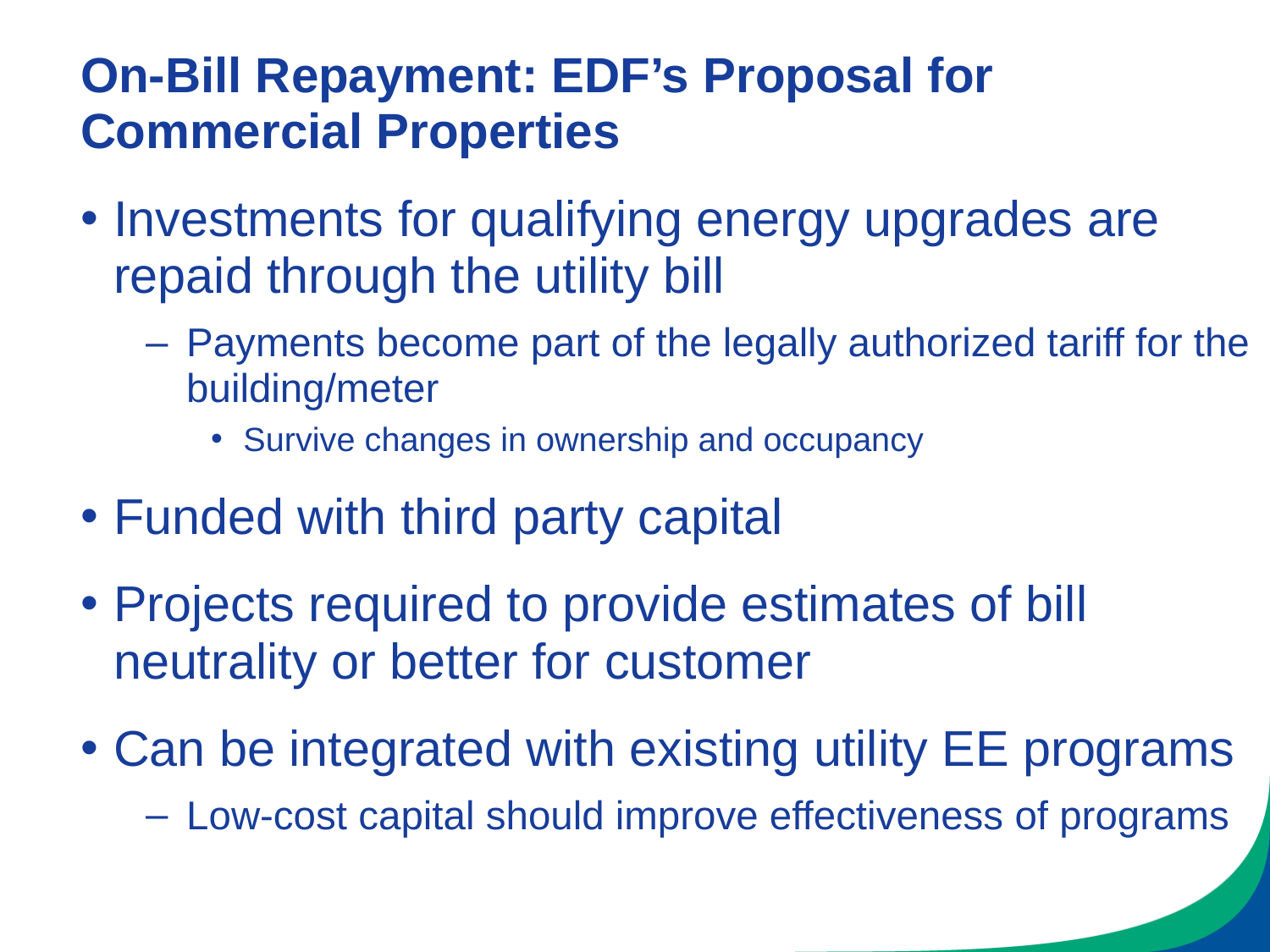

# On-Bill Repayment: EDF’s Proposal for Commercial Properties
Investments for qualifying energy upgrades are repaid through the utility bill
Payments become part of the legally authorized tariff for the building/meter
Survive changes in ownership and occupancy
Funded with third party capital
Projects required to provide estimates of bill neutrality or better for customer
Can be integrated with existing utility EE programs
Low-cost capital should improve effectiveness of programs